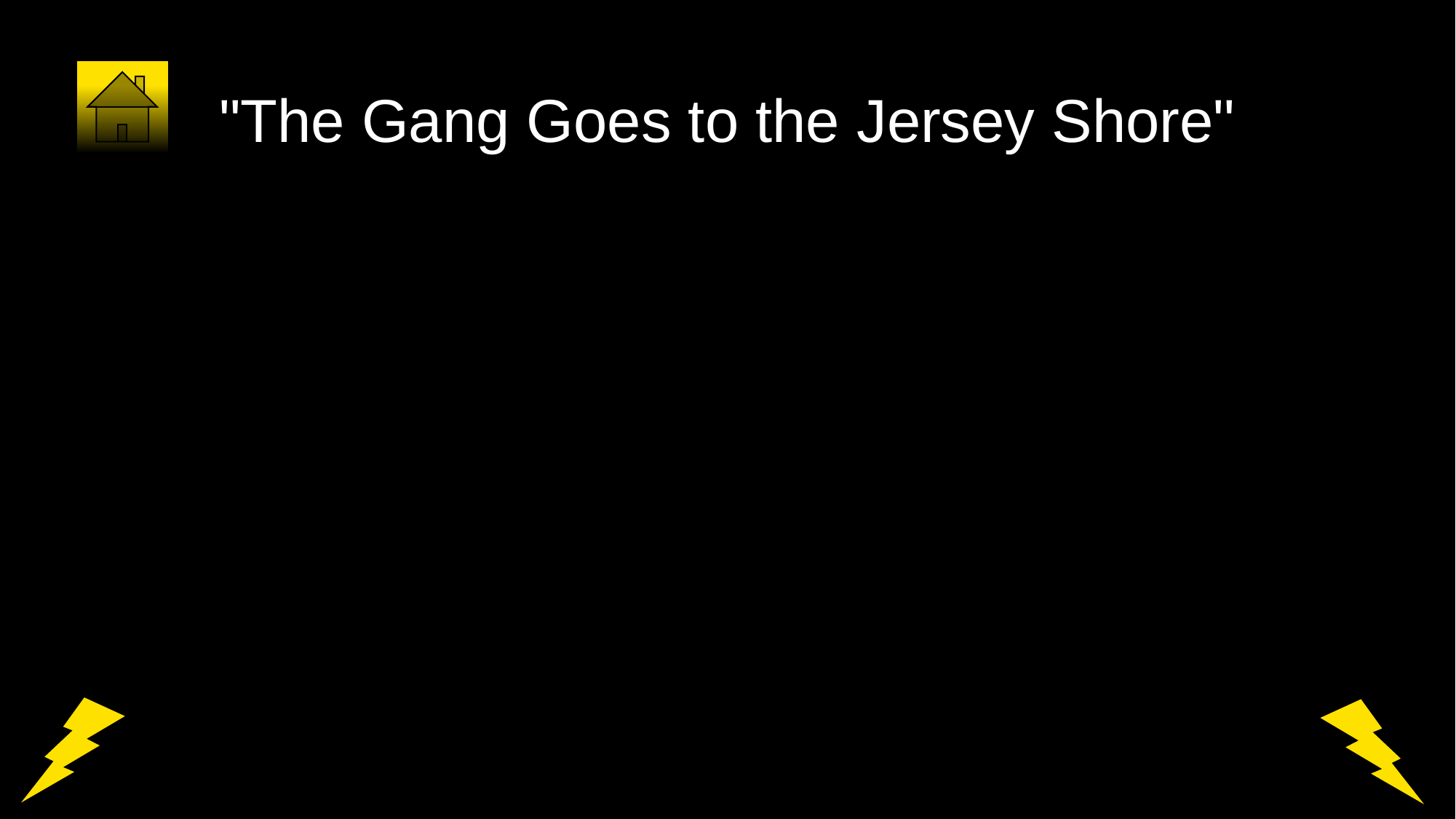

# "The Gang Goes to the Jersey Shore"